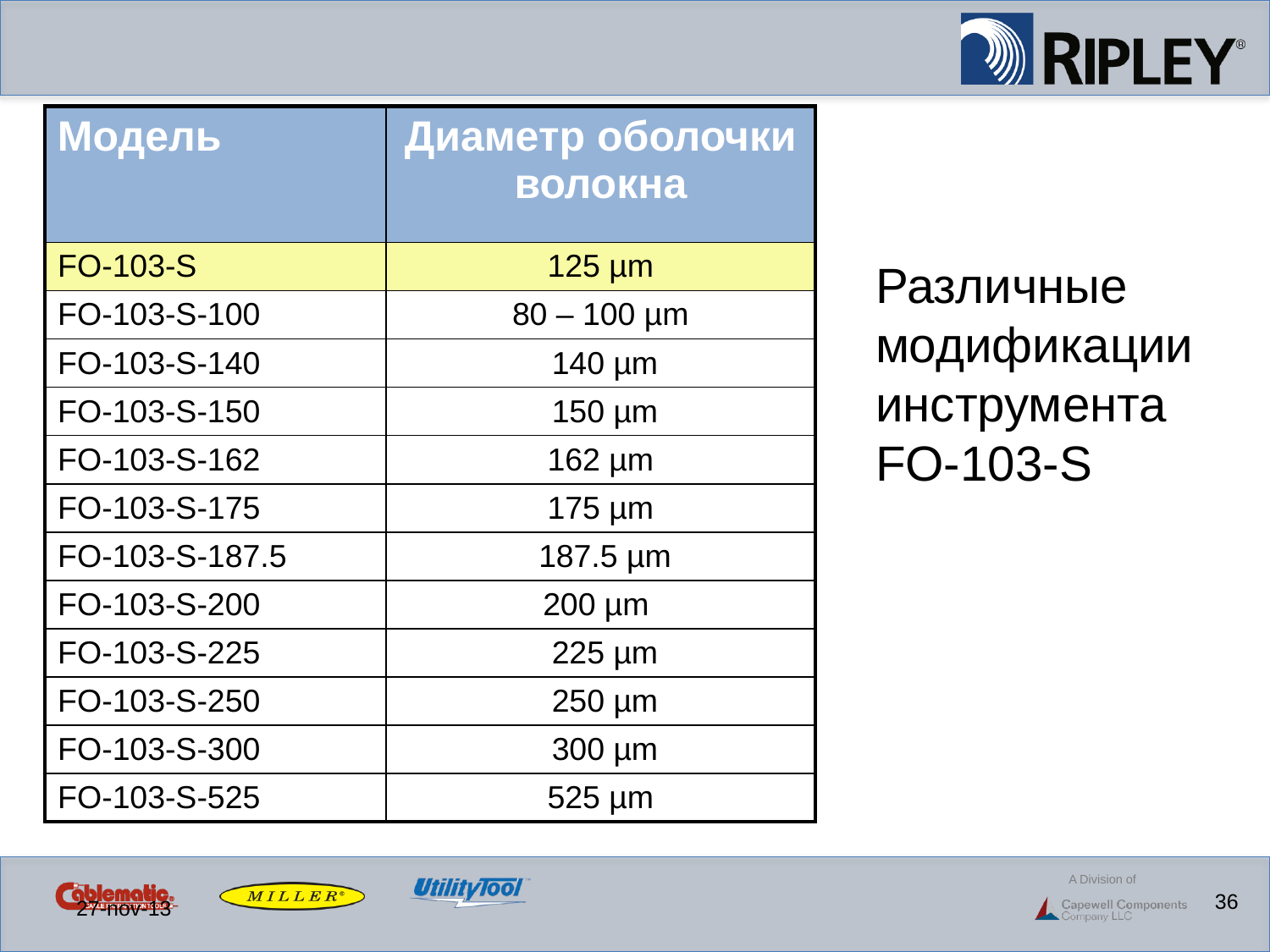

| Модель | Диаметр оболочки волокна |
| --- | --- |
| FO-103-S | 125 µm |
| FO-103-S-100 | 80 – 100 µm |
| FO-103-S-140 | 140 µm |
| FO-103-S-150 | 150 µm |
| FO-103-S-162 | 162 µm |
| FO-103-S-175 | 175 µm |
| FO-103-S-187.5 | 187.5 µm |
| FO-103-S-200 | 200 µm |
| FO-103-S-225 | 225 µm |
| FO-103-S-250 | 250 µm |
| FO-103-S-300 | 300 µm |
| FO-103-S-525 | 525 µm |
Различные модификации инструмента FO-103-S
  36
27-nov-13